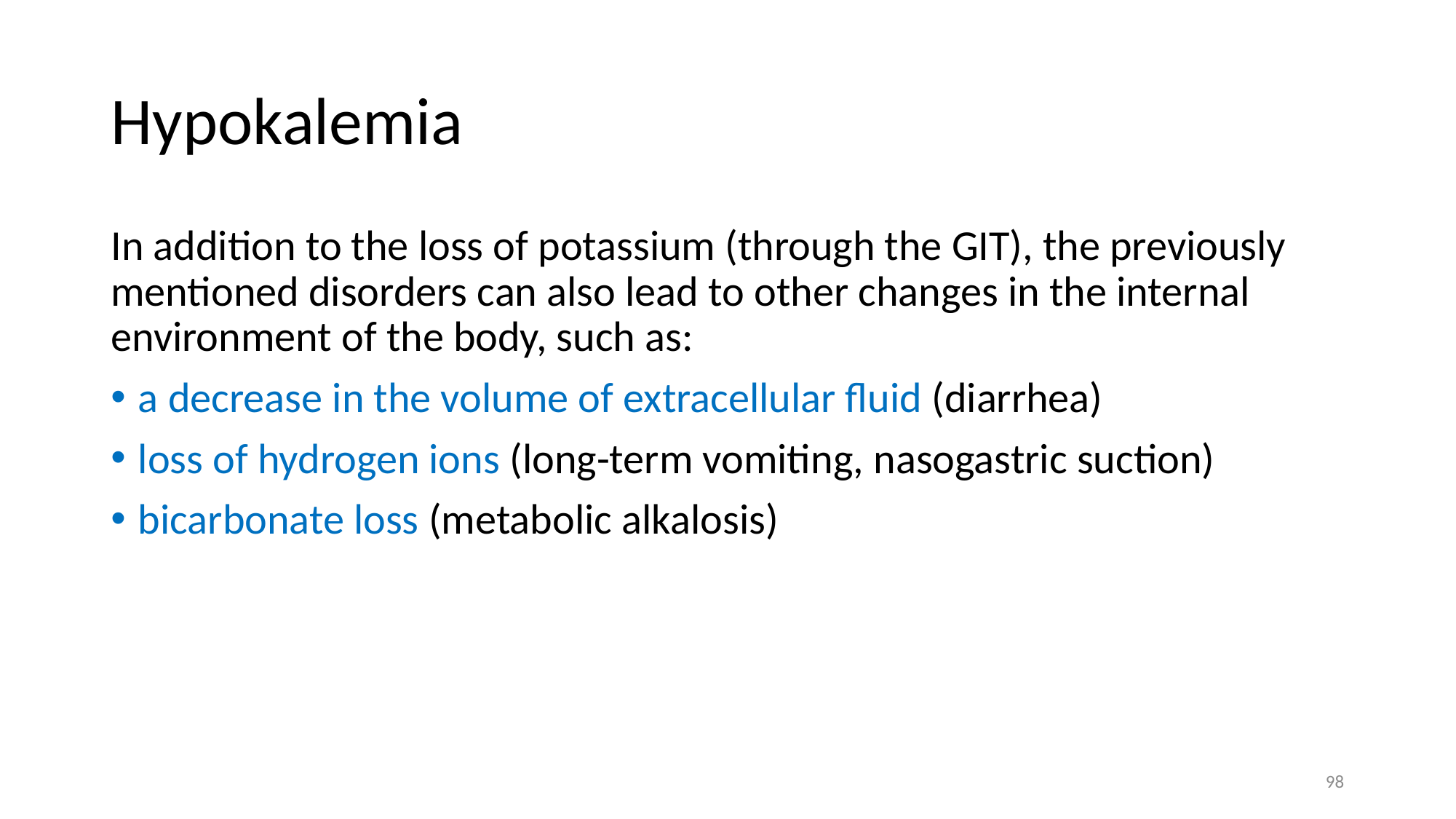

# Hypokalemia
In addition to the loss of potassium (through the GIT), the previously mentioned disorders can also lead to other changes in the internal environment of the body, such as:
a decrease in the volume of extracellular fluid (diarrhea)
loss of hydrogen ions (long-term vomiting, nasogastric suction)
bicarbonate loss (metabolic alkalosis)

98